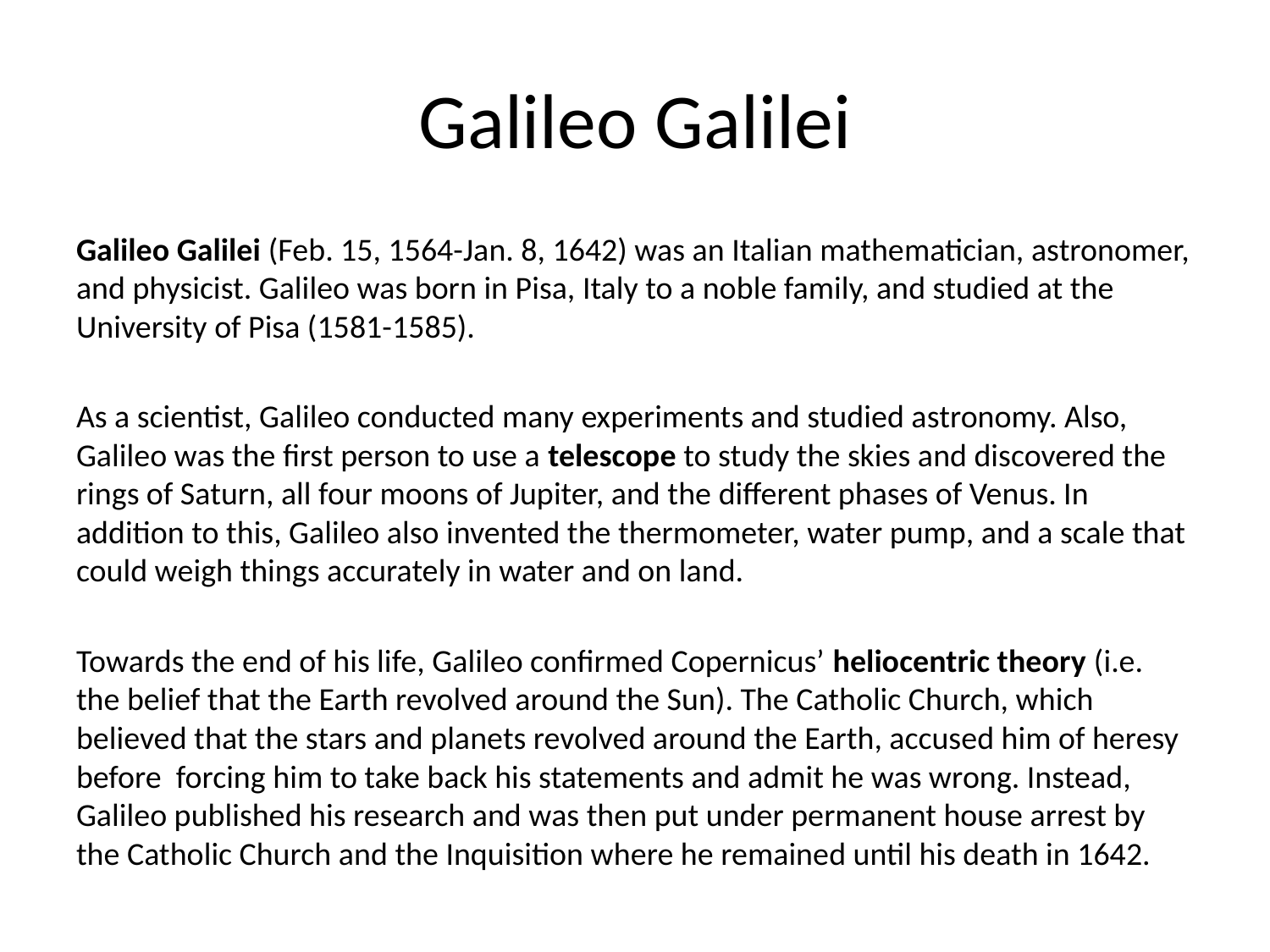

# Galileo Galilei
Galileo Galilei (Feb. 15, 1564-Jan. 8, 1642) was an Italian mathematician, astronomer, and physicist. Galileo was born in Pisa, Italy to a noble family, and studied at the University of Pisa (1581-1585).

As a scientist, Galileo conducted many experiments and studied astronomy. Also, Galileo was the first person to use a telescope to study the skies and discovered the rings of Saturn, all four moons of Jupiter, and the different phases of Venus. In addition to this, Galileo also invented the thermometer, water pump, and a scale that could weigh things accurately in water and on land.

Towards the end of his life, Galileo confirmed Copernicus’ heliocentric theory (i.e. the belief that the Earth revolved around the Sun). The Catholic Church, which believed that the stars and planets revolved around the Earth, accused him of heresy before  forcing him to take back his statements and admit he was wrong. Instead, Galileo published his research and was then put under permanent house arrest by the Catholic Church and the Inquisition where he remained until his death in 1642.